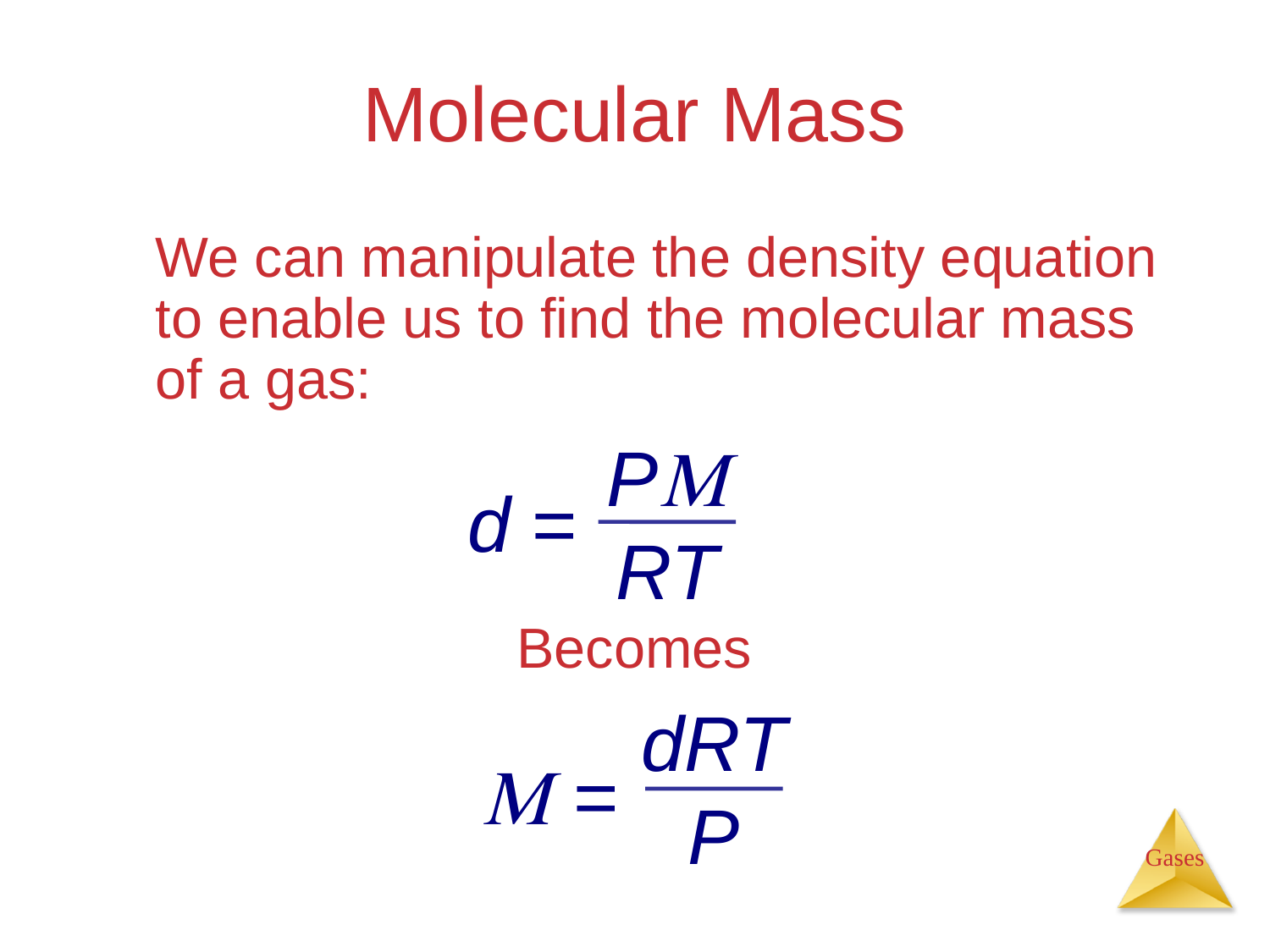

# Molecular Mass
	We can manipulate the density equation to enable us to find the molecular mass of a gas:
PΜ
RT
d =

Becomes
dRT
P
Μ =